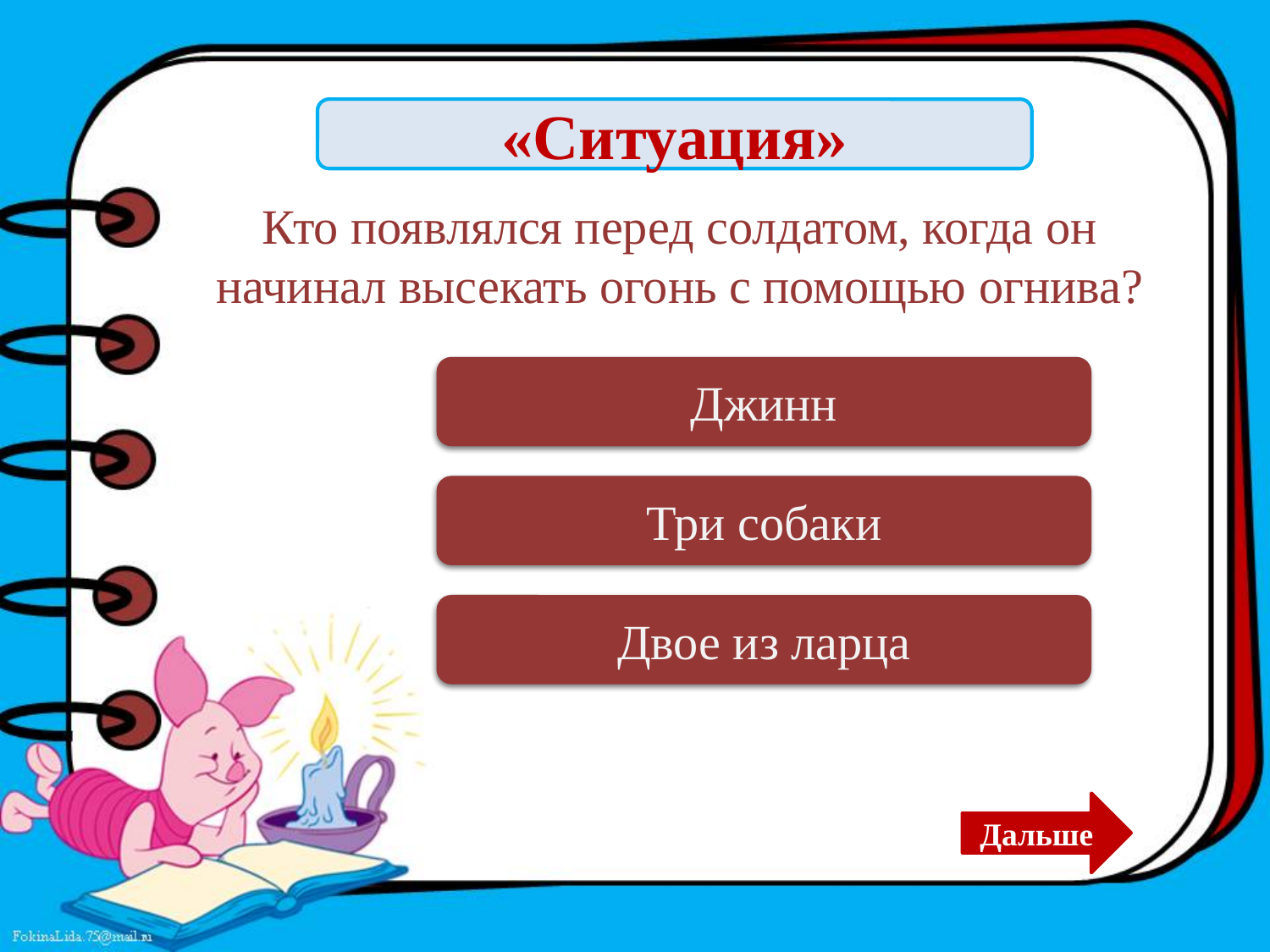

«Ситуация»
Кто появлялся перед солдатом, когда он начинал высекать огонь с помощью огнива?
Ошибка
Джинн

Верно
Три собаки

Ошибка
Двое из ларца

Дальше